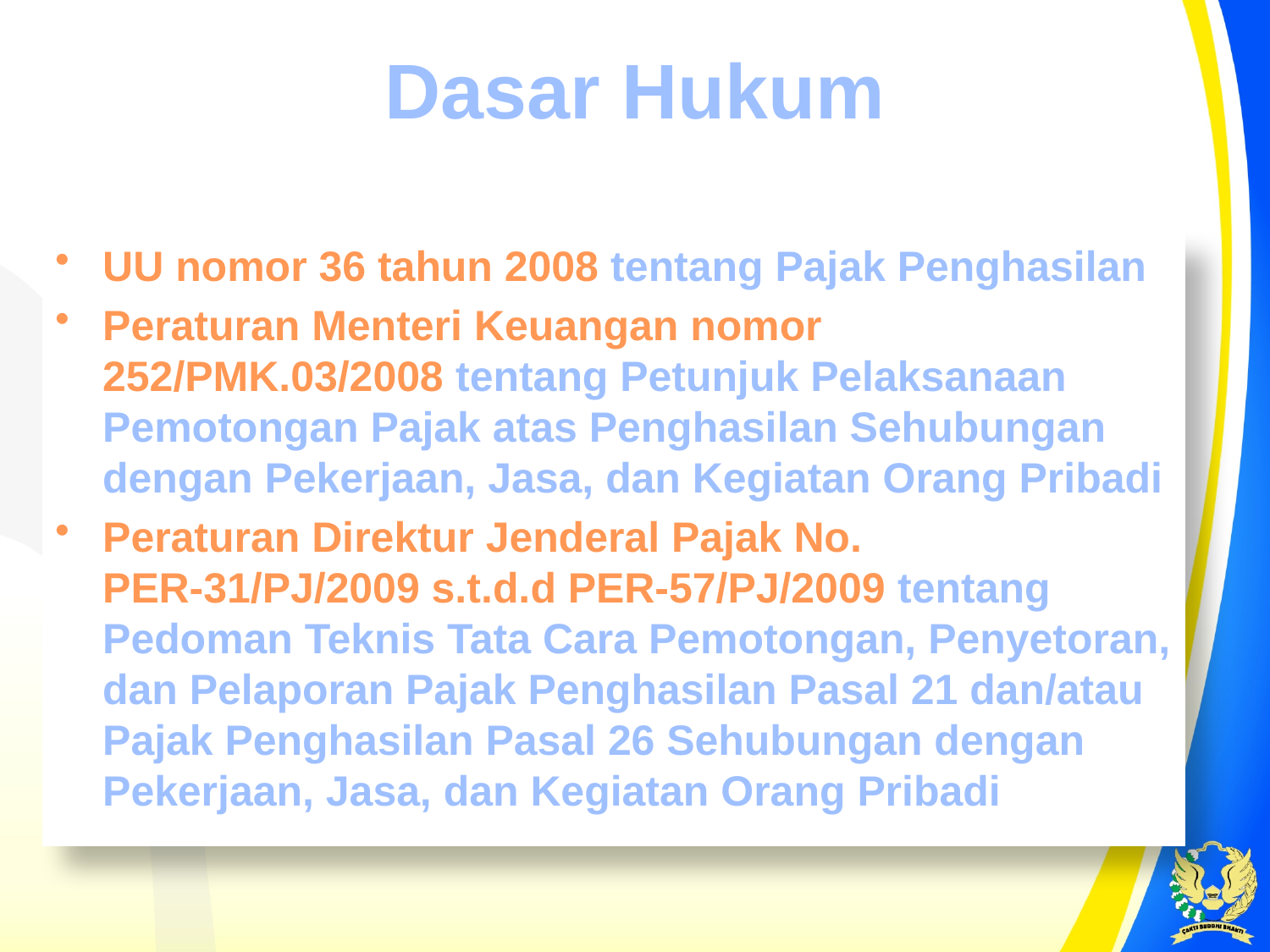

# Dasar Hukum
UU nomor 36 tahun 2008 tentang Pajak Penghasilan
Peraturan Menteri Keuangan nomor 252/PMK.03/2008 tentang Petunjuk Pelaksanaan Pemotongan Pajak atas Penghasilan Sehubungan dengan Pekerjaan, Jasa, dan Kegiatan Orang Pribadi
Peraturan Direktur Jenderal Pajak No. PER-31/PJ/2009 s.t.d.d PER-57/PJ/2009 tentang Pedoman Teknis Tata Cara Pemotongan, Penyetoran, dan Pelaporan Pajak Penghasilan Pasal 21 dan/atau Pajak Penghasilan Pasal 26 Sehubungan dengan Pekerjaan, Jasa, dan Kegiatan Orang Pribadi